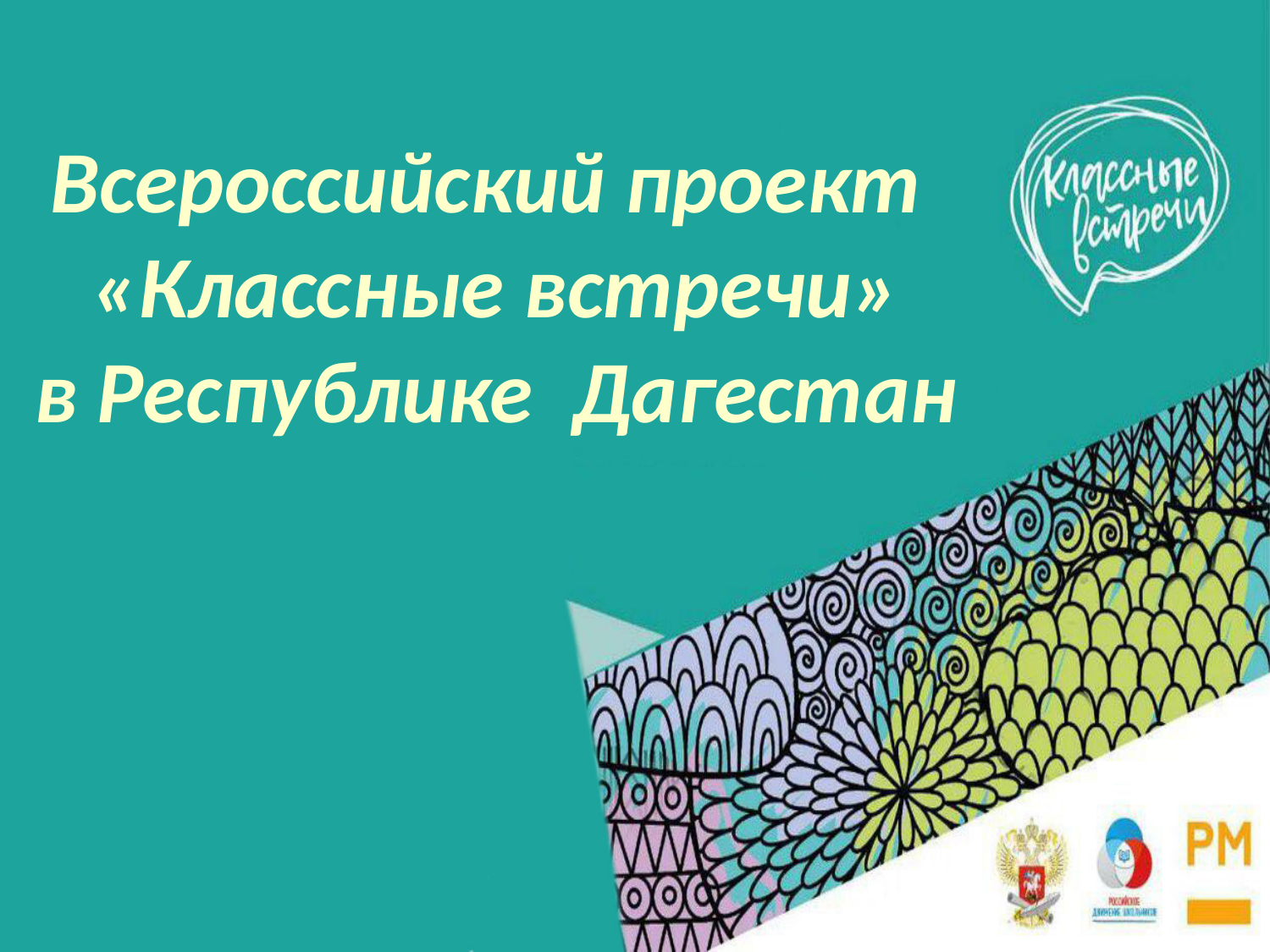

# Всероссийский проект «Классные встречи» в Республике  Дагестан